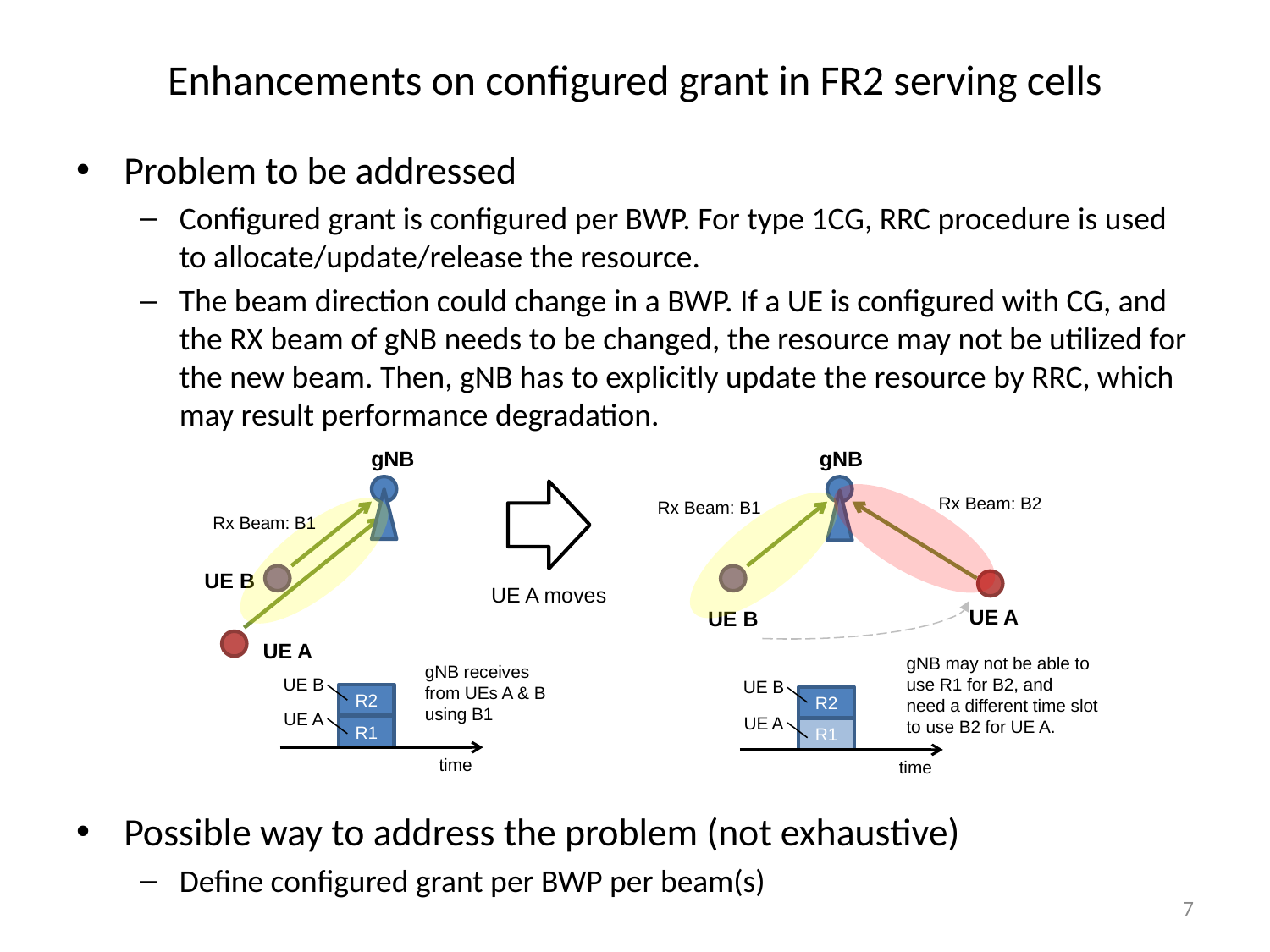

# Enhancements on configured grant in FR2 serving cells
Problem to be addressed
Configured grant is configured per BWP. For type 1CG, RRC procedure is used to allocate/update/release the resource.
The beam direction could change in a BWP. If a UE is configured with CG, and the RX beam of gNB needs to be changed, the resource may not be utilized for the new beam. Then, gNB has to explicitly update the resource by RRC, which may result performance degradation.

Possible way to address the problem (not exhaustive)
Define configured grant per BWP per beam(s)
                  gNB

UE B

UE A
gNB

UE A
UE B

UE A moves
Rx Beam: B2
Rx Beam: B1

Rx Beam: B1

gNB may not be able to
use R1 for B2, and
need a different time slot
to use B2 for UE A.
gNB receives
from UEs A & B
using B1
UE B
UE B
R2
R2
UE A
UE A
R1
R1
time
time
7